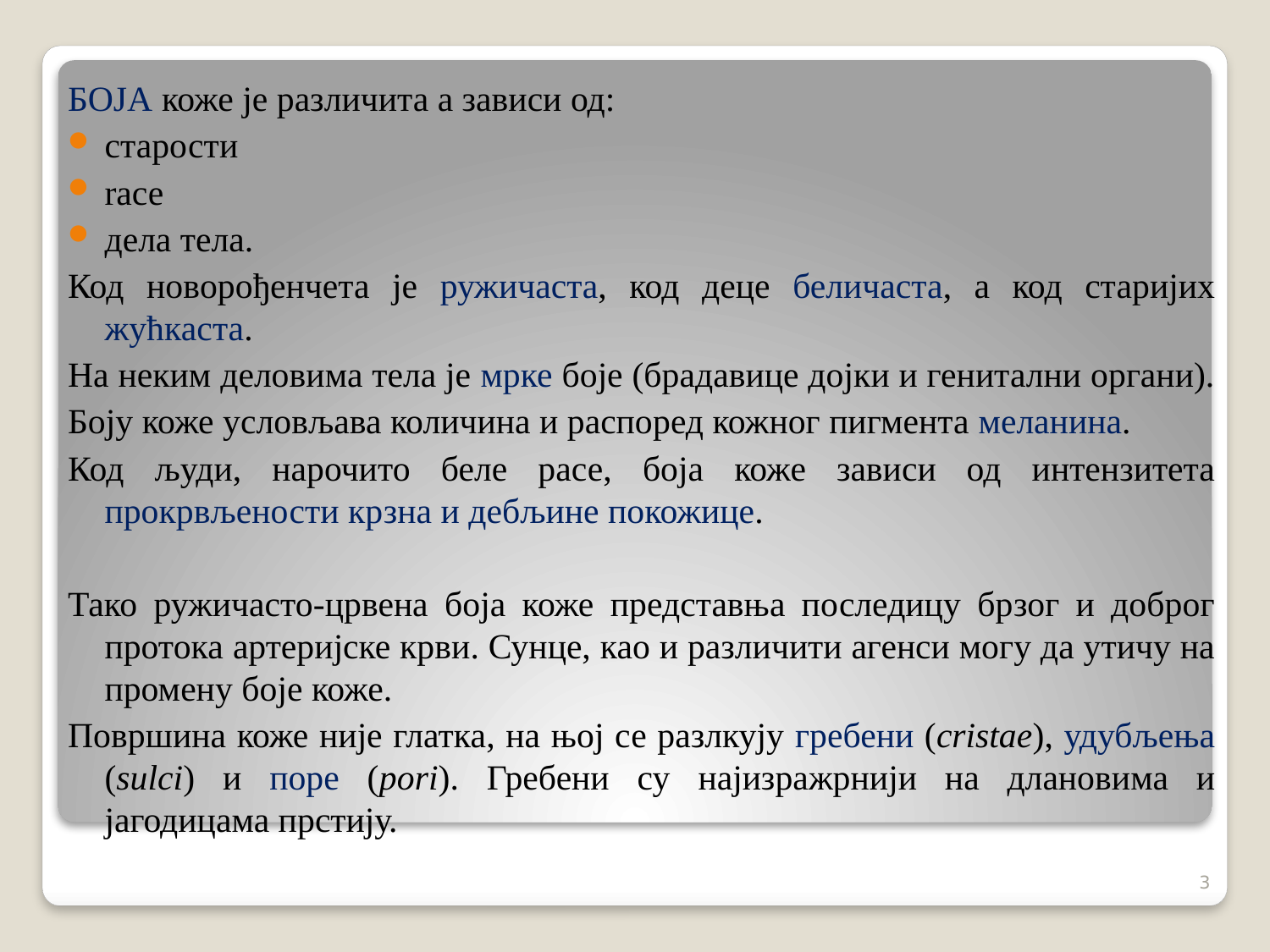

БОЈА коже је различита а зависи од:
cтарости
rасе
дела тела.
Код новорођенчета је ружичаста, код деце беличаста, а код старијих жућкаста.
На неким деловима тела је мрке боје (брадавице дојки и генитални органи).
Боју коже условљава количина и распоред кожног пигмента меланина.
Код људи, нарочито беле расе, боја коже зависи од интензитета прокрвљености крзна и дебљине покожице.

Тако ружичасто-црвена боја коже представња последицу брзог и доброг протока артеријске крви. Сунце, као и различити агенси могу да утичу на промену боје коже.
Површина коже није глатка, на њој се разлкују гребени (cristae), удубљења (sulci) и поре (pori). Гребени су најизражрнији на длановима и јагодицама прстију.

3